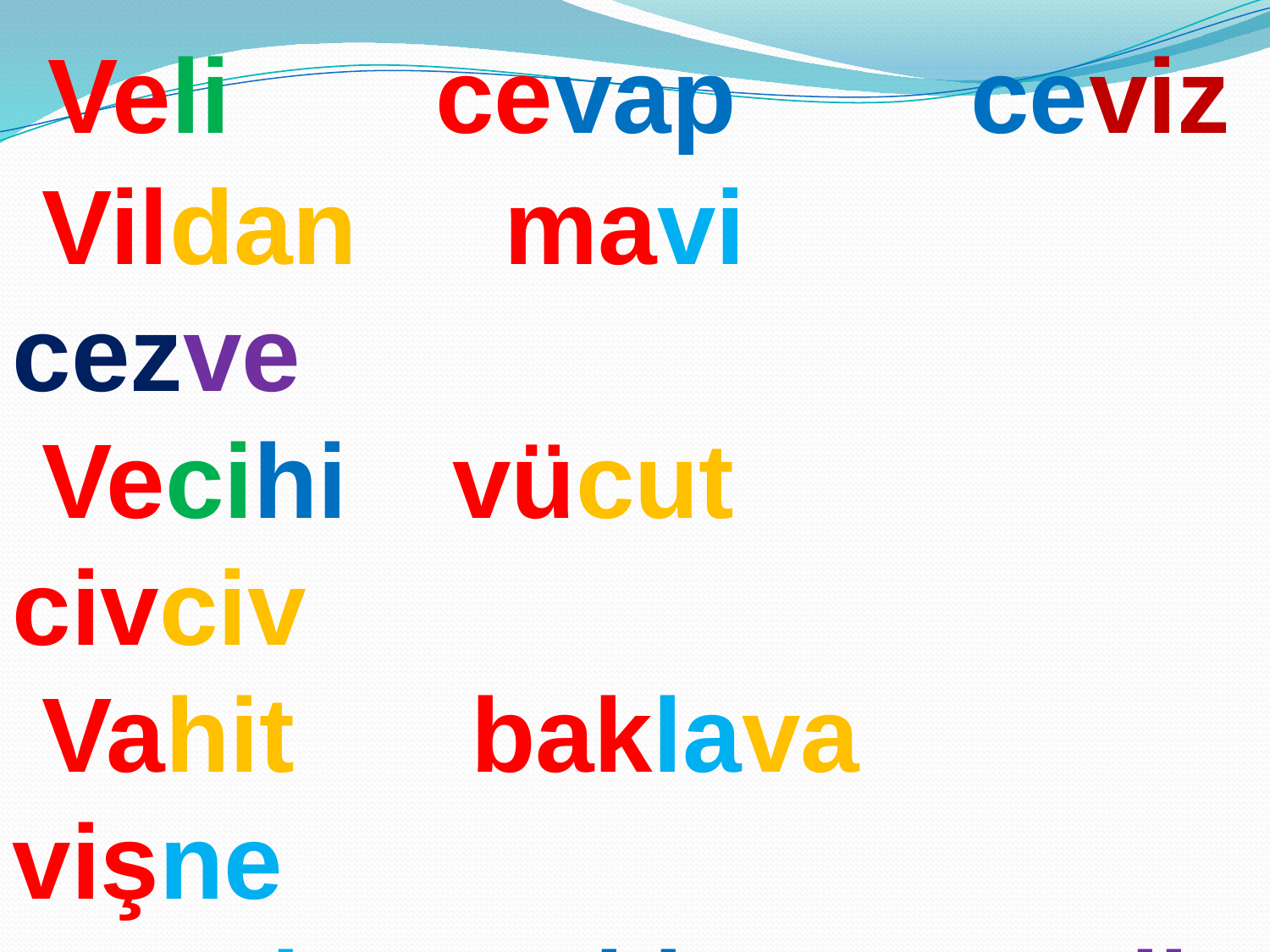

Veli       cevap        ceviz
 Vildan     mavi         cezve
 Vecihi	  vücut        civciv
 Vahit      baklava      vişne
 Varol      vakit          evli
 Vatan     vagon        sevgi
 Havva     vali           kavak